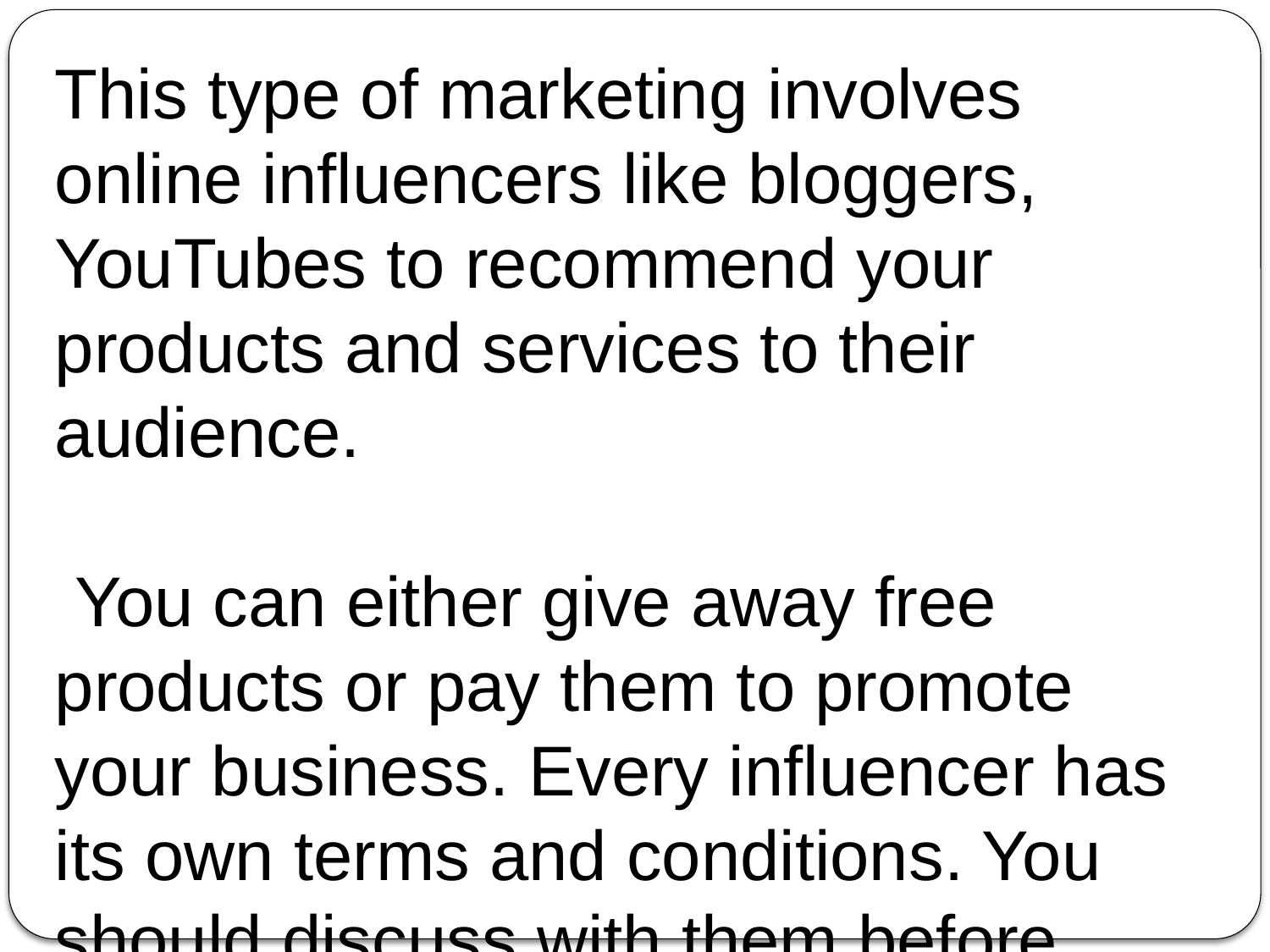

This type of marketing involves online influencers like bloggers, YouTubes to recommend your products and services to their audience.

 You can either give away free products or pay them to promote your business. Every influencer has its own terms and conditions. You should discuss with them before lending into partnership.